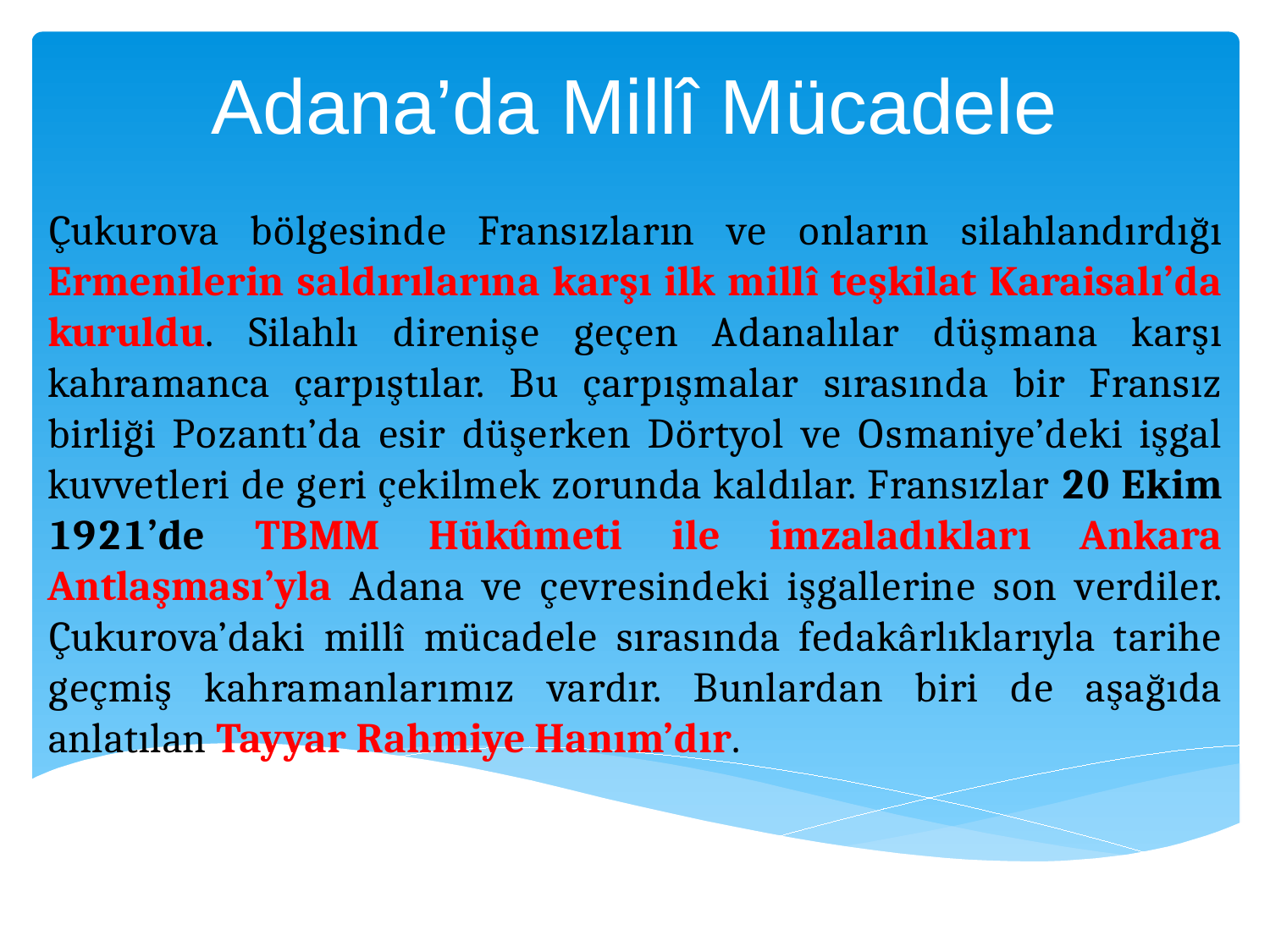

# Adana’da Millî Mücadele
Çukurova bölgesinde Fransızların ve onların silahlandırdığı Ermenilerin saldırılarına karşı ilk millî teşkilat Karaisalı’da kuruldu. Silahlı direnişe geçen Adanalılar düşmana karşı kahramanca çarpıştılar. Bu çarpışmalar sırasında bir Fransız birliği Pozantı’da esir düşerken Dörtyol ve Osmaniye’deki işgal kuvvetleri de geri çekilmek zorunda kaldılar. Fransızlar 20 Ekim 1921’de TBMM Hükûmeti ile imzaladıkları Ankara Antlaşması’yla Adana ve çevresindeki işgallerine son verdiler. Çukurova’daki millî mücadele sırasında fedakârlıklarıyla tarihe geçmiş kahramanlarımız vardır. Bunlardan biri de aşağıda anlatılan Tayyar Rahmiye Hanım’dır.